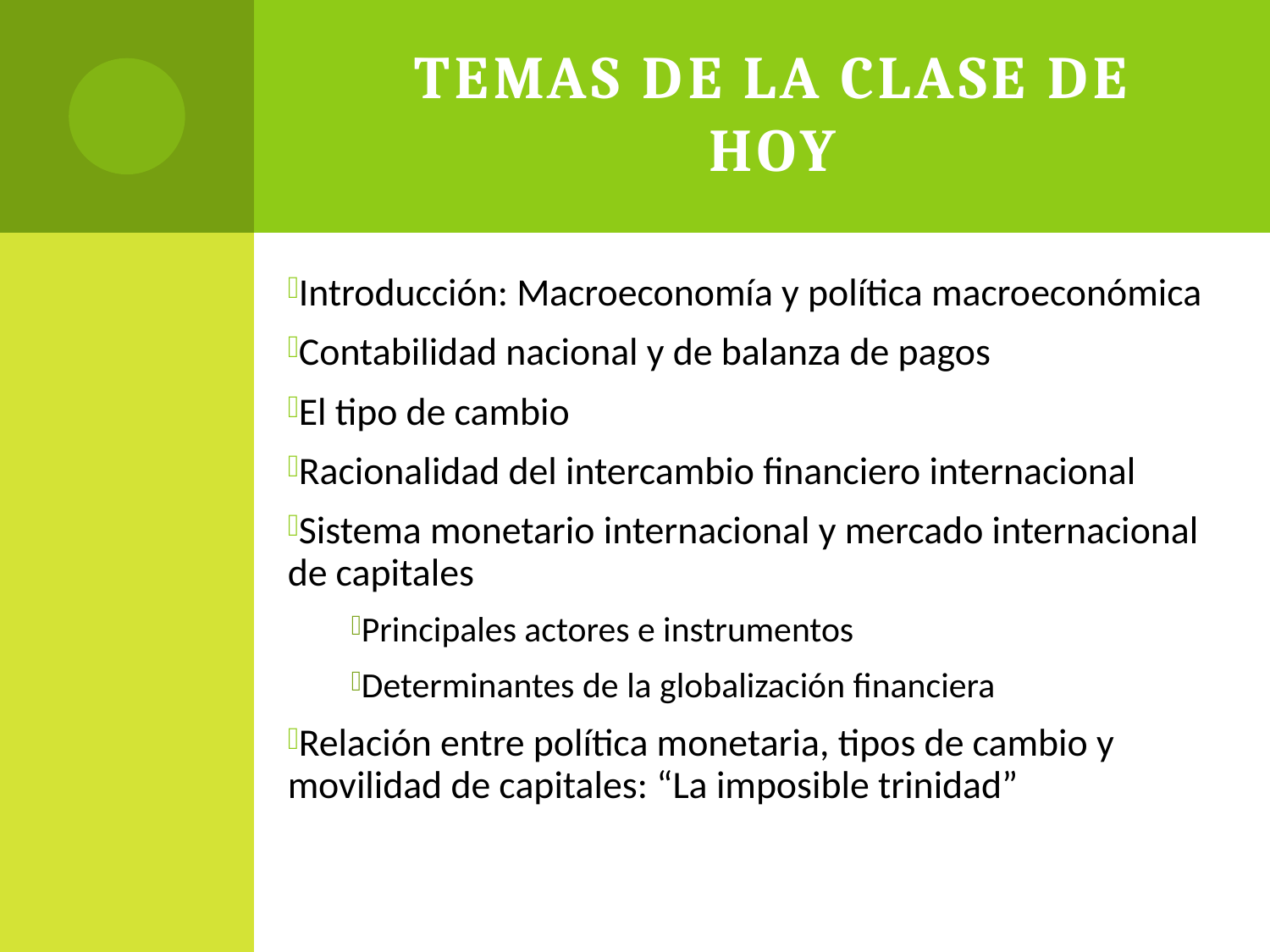

# Temas de la clase de hoy
Introducción: Macroeconomía y política macroeconómica
Contabilidad nacional y de balanza de pagos
El tipo de cambio
Racionalidad del intercambio financiero internacional
Sistema monetario internacional y mercado internacional de capitales
Principales actores e instrumentos
Determinantes de la globalización financiera
Relación entre política monetaria, tipos de cambio y movilidad de capitales: “La imposible trinidad”